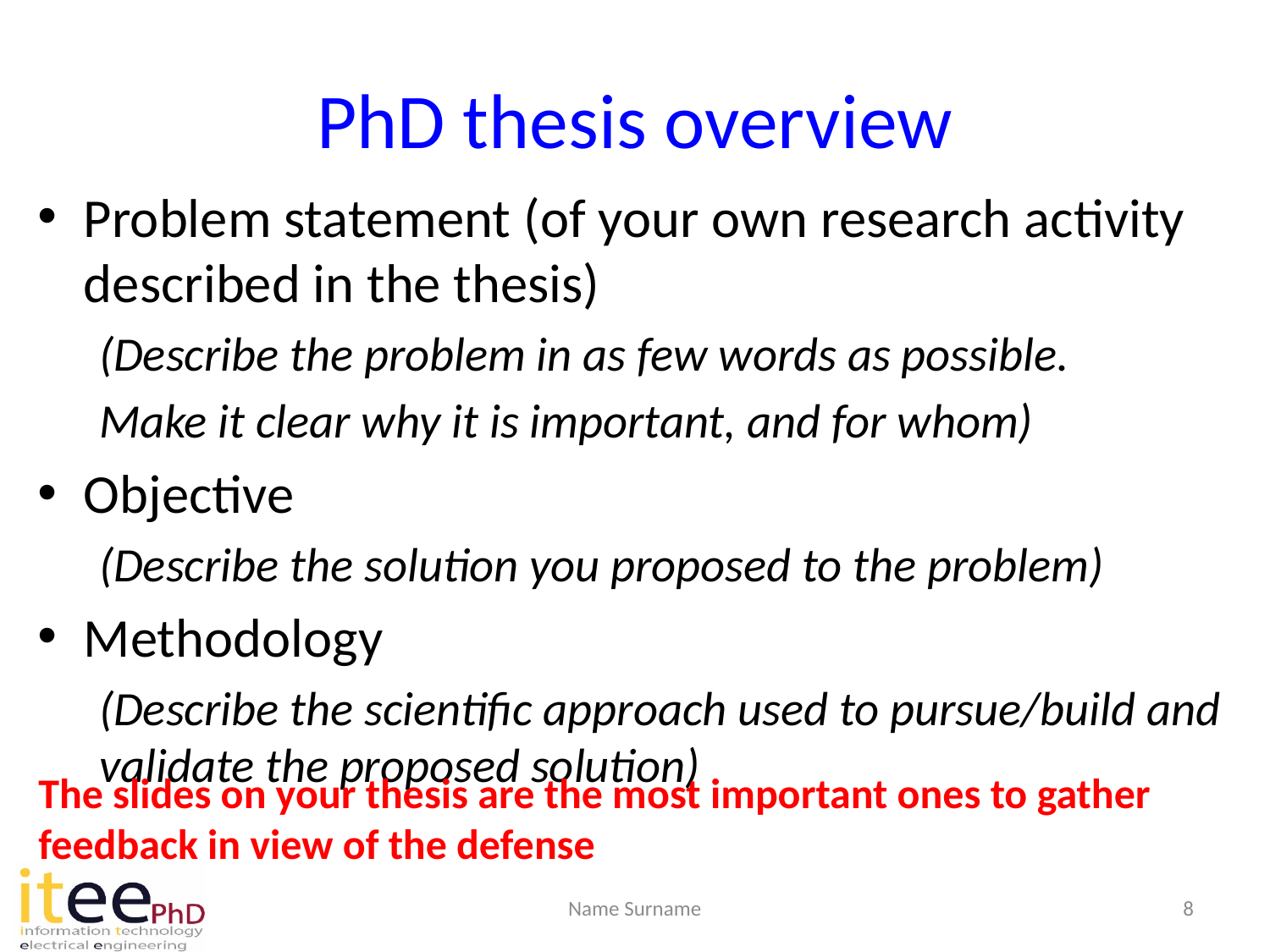

# PhD thesis overview
Problem statement (of your own research activity described in the thesis)
(Describe the problem in as few words as possible.
Make it clear why it is important, and for whom)
Objective
(Describe the solution you proposed to the problem)
Methodology
(Describe the scientific approach used to pursue/build and validate the proposed solution)
The slides on your thesis are the most important ones to gather feedback in view of the defense

Name Surname
8